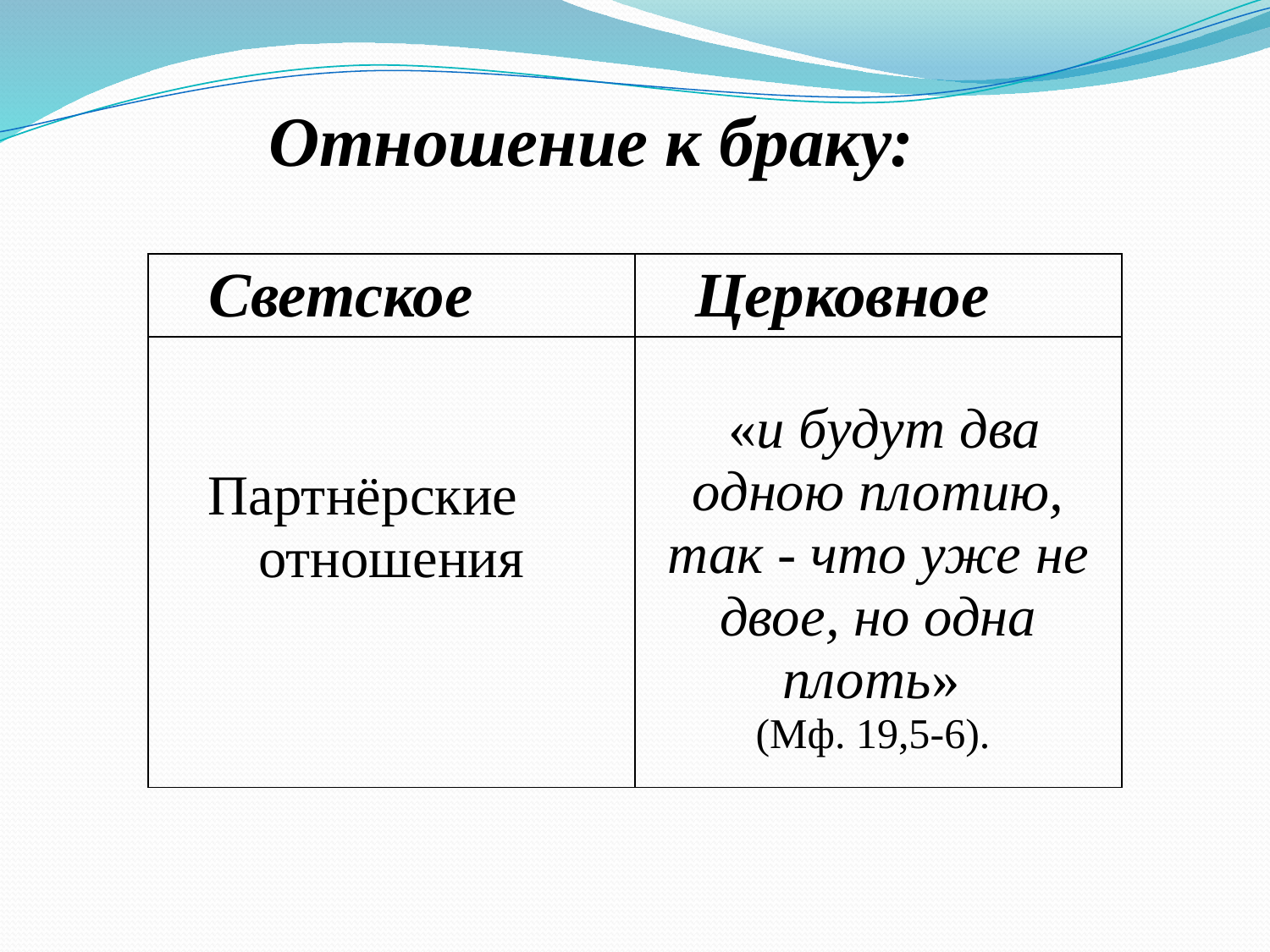

Отношение к браку:
| Светское | Церковное |
| --- | --- |
| Партнёрские отношения | «и будут два одною плотию, так - что уже не двое, но одна плоть» (Мф. 19,5-6). |
|  |
| --- |
|  |
| --- |